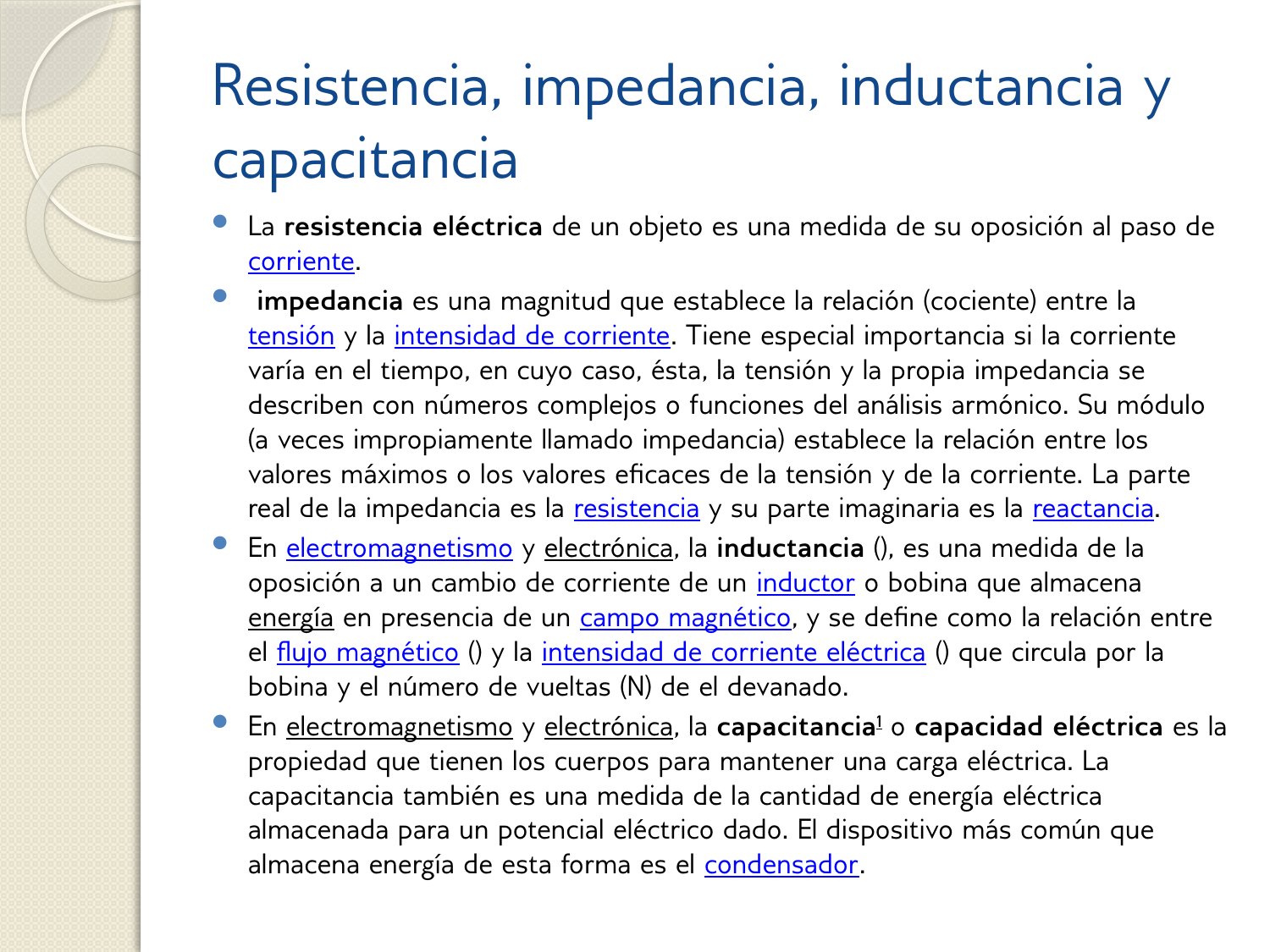

# Resistencia, impedancia, inductancia y capacitancia
La resistencia eléctrica de un objeto es una medida de su oposición al paso de corriente.
 impedancia es una magnitud que establece la relación (cociente) entre la tensión y la intensidad de corriente. Tiene especial importancia si la corriente varía en el tiempo, en cuyo caso, ésta, la tensión y la propia impedancia se describen con números complejos o funciones del análisis armónico. Su módulo (a veces impropiamente llamado impedancia) establece la relación entre los valores máximos o los valores eficaces de la tensión y de la corriente. La parte real de la impedancia es la resistencia y su parte imaginaria es la reactancia.
En electromagnetismo y electrónica, la inductancia (), es una medida de la oposición a un cambio de corriente de un inductor o bobina que almacena energía en presencia de un campo magnético, y se define como la relación entre el flujo magnético () y la intensidad de corriente eléctrica () que circula por la bobina y el número de vueltas (N) de el devanado.
En electromagnetismo y electrónica, la capacitancia1 o capacidad eléctrica es la propiedad que tienen los cuerpos para mantener una carga eléctrica. La capacitancia también es una medida de la cantidad de energía eléctrica almacenada para un potencial eléctrico dado. El dispositivo más común que almacena energía de esta forma es el condensador.